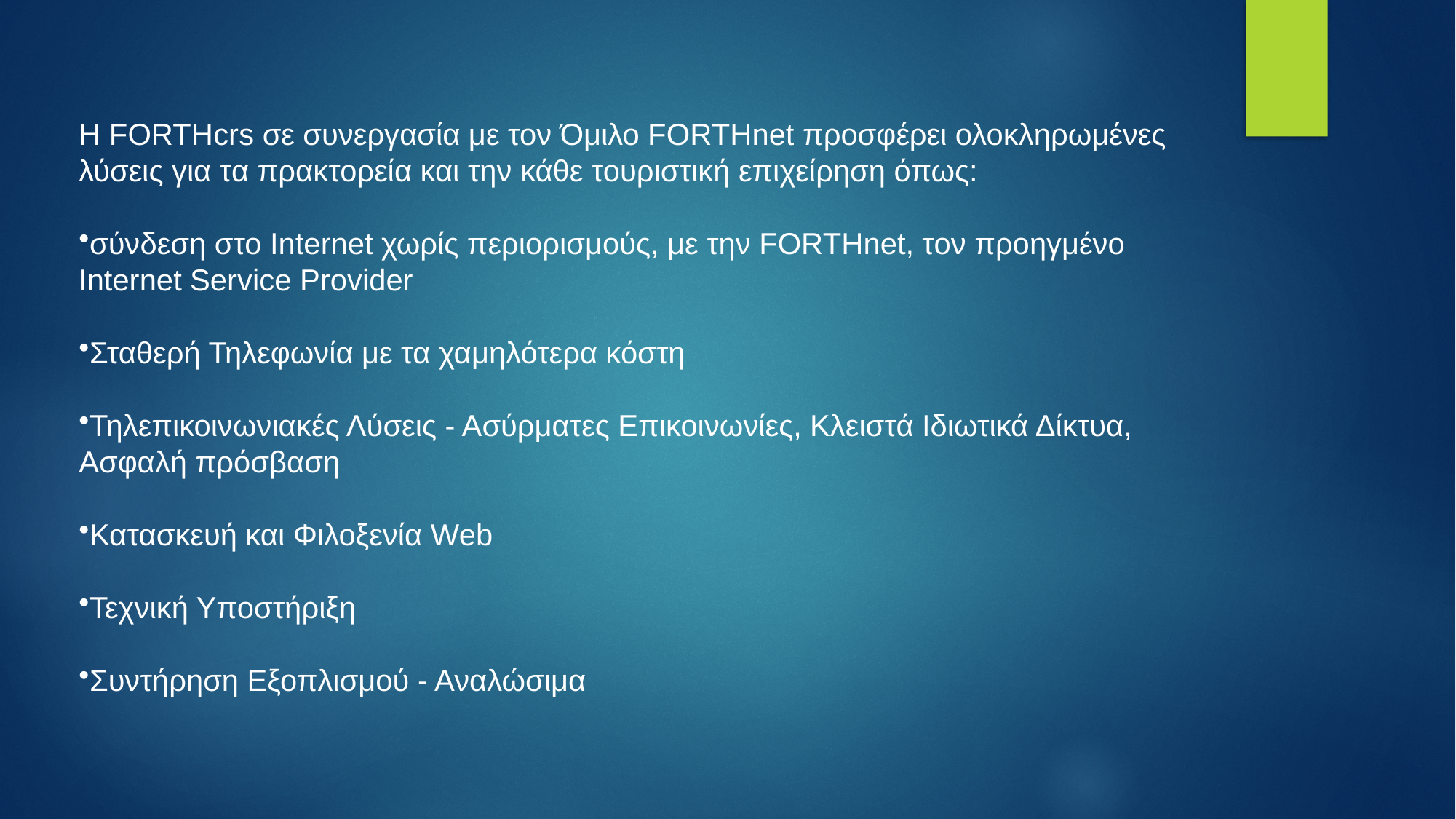

Η FORTHcrs σε συνεργασία με τον Όμιλο FORTHnet προσφέρει ολοκληρωμένες λύσεις για τα πρακτορεία και την κάθε τουριστική επιχείρηση όπως:

σύνδεση στο Internet χωρίς περιορισμούς, με την FORTHnet, τον προηγμένο Internet Service Provider

Σταθερή Τηλεφωνία με τα χαμηλότερα κόστη

Τηλεπικοινωνιακές Λύσεις - Ασύρματες Επικοινωνίες, Κλειστά Ιδιωτικά Δίκτυα, Ασφαλή πρόσβαση

Κατασκευή και Φιλοξενία Web

Τεχνική Υποστήριξη

Συντήρηση Εξοπλισμού - Αναλώσιμα